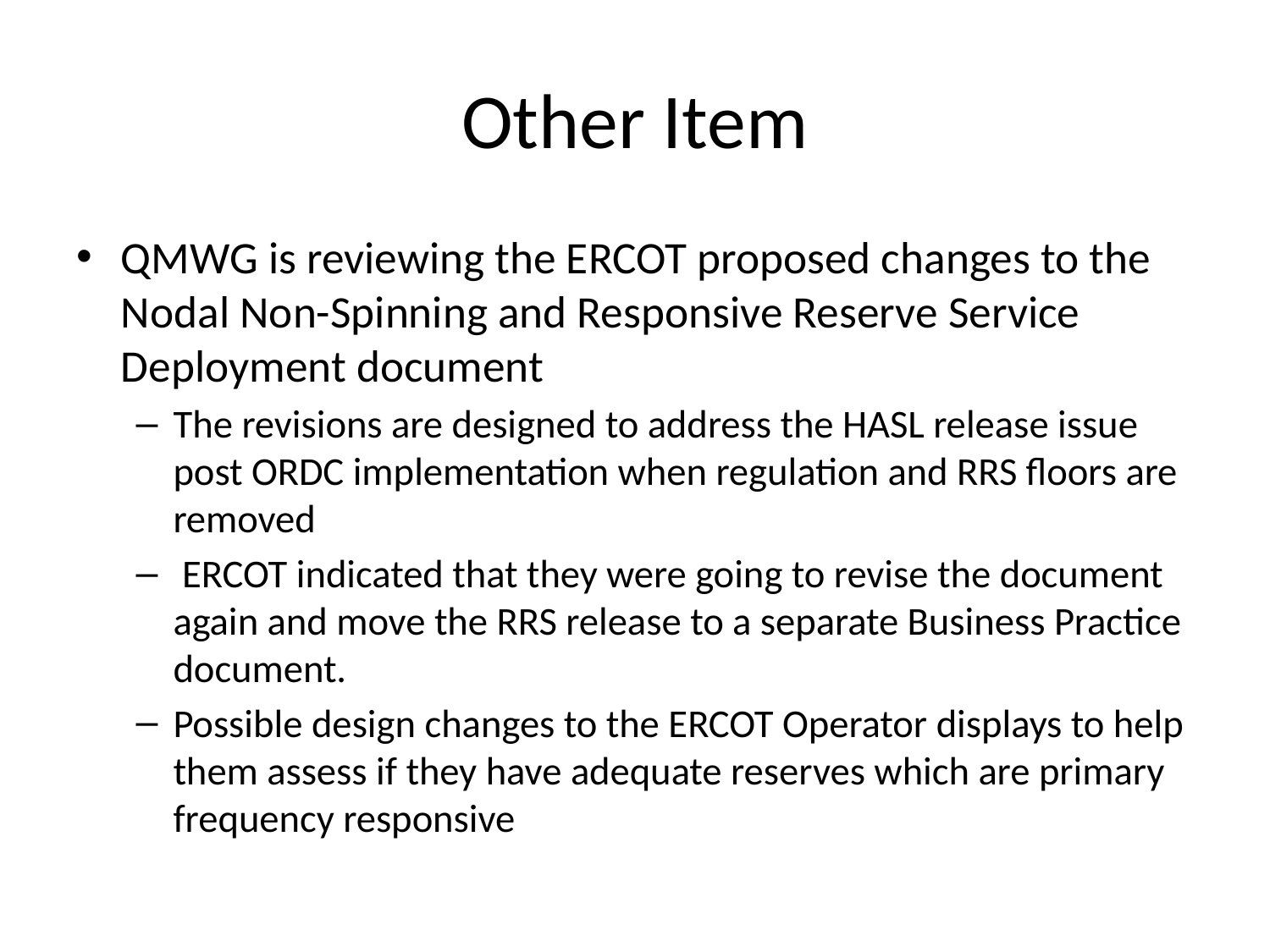

# Other Item
QMWG is reviewing the ERCOT proposed changes to the Nodal Non-Spinning and Responsive Reserve Service Deployment document
The revisions are designed to address the HASL release issue post ORDC implementation when regulation and RRS floors are removed
 ERCOT indicated that they were going to revise the document again and move the RRS release to a separate Business Practice document.
Possible design changes to the ERCOT Operator displays to help them assess if they have adequate reserves which are primary frequency responsive